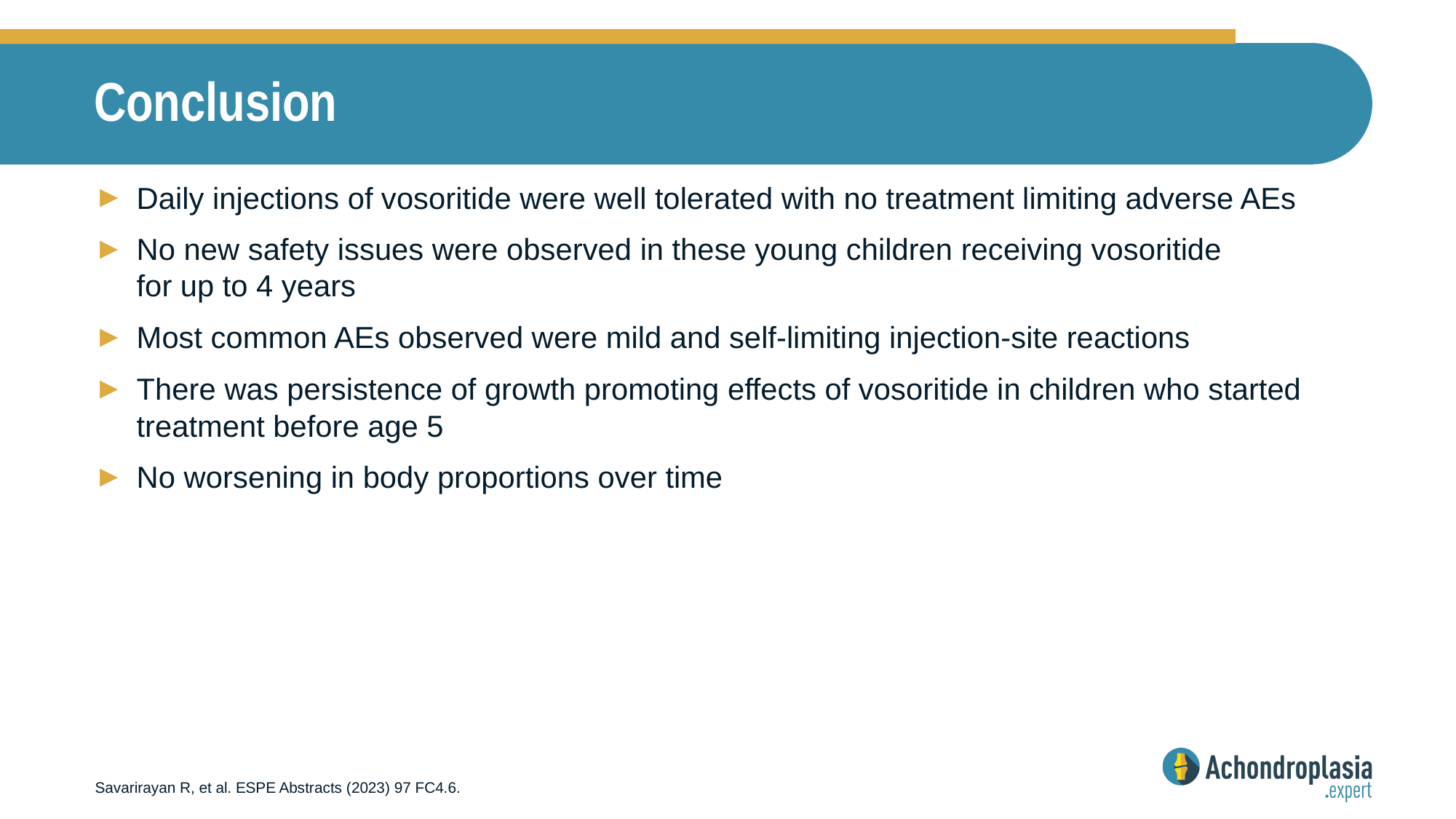

# Conclusion
Daily injections of vosoritide were well tolerated with no treatment limiting adverse AEs
No new safety issues were observed in these young children receiving vosoritide
for up to 4 years
Most common AEs observed were mild and self-limiting injection-site reactions
There was persistence of growth promoting effects of vosoritide in children who started treatment before age 5
No worsening in body proportions over time

Savarirayan R, et al. ESPE Abstracts (2023) 97 FC4.6.